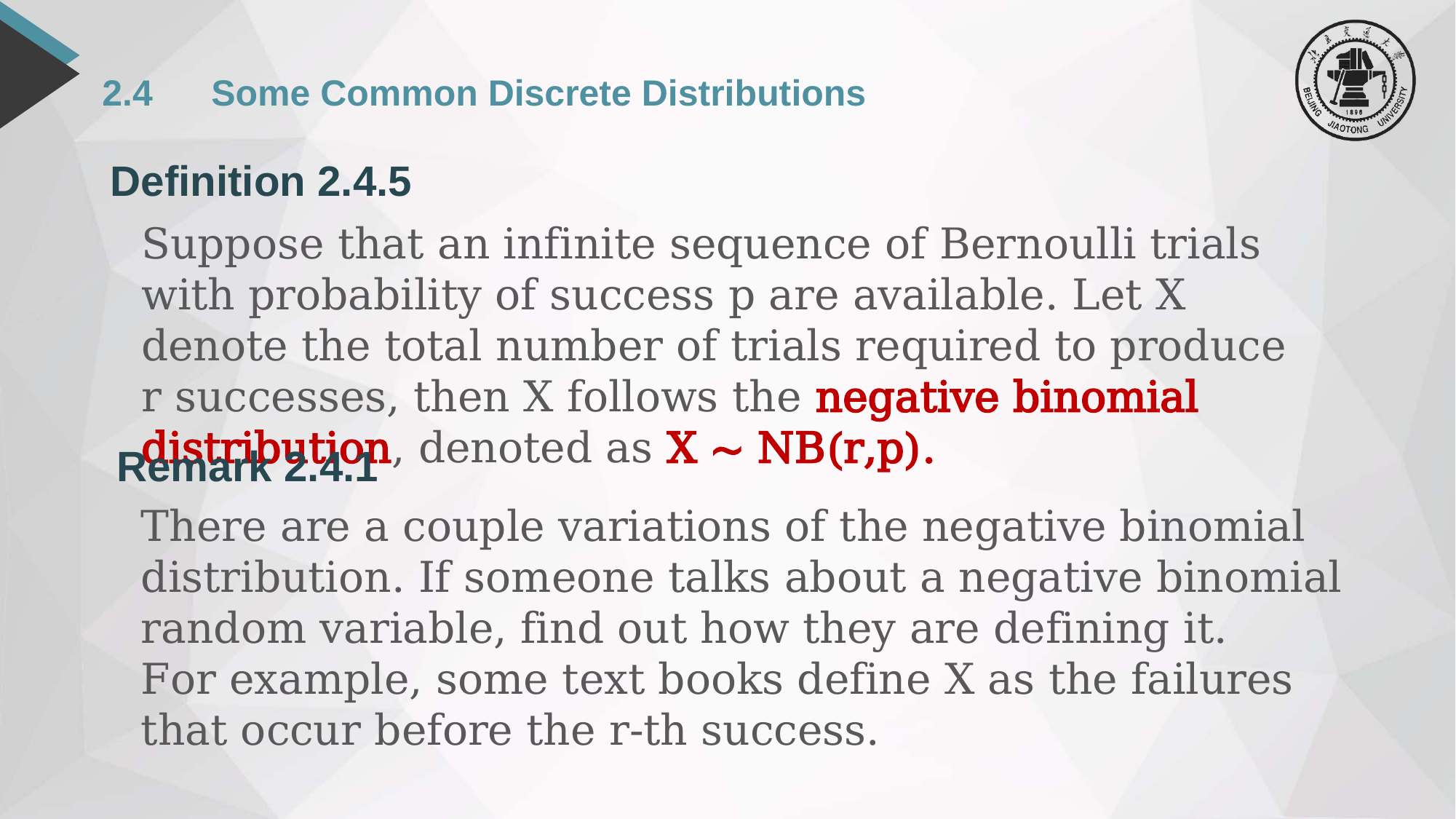

# 2.4 	Some Common Discrete Distributions
Definition 2.4.5
Suppose that an infinite sequence of Bernoulli trials with probability of success p are available. Let X denote the total number of trials required to produce r successes, then X follows the negative binomial distribution, denoted as X ∼ NB(r,p).
Remark 2.4.1
There are a couple variations of the negative binomial distribution. If someone talks about a negative binomial random variable, find out how they are defining it.
For example, some text books define X as the failures that occur before the r-th success.